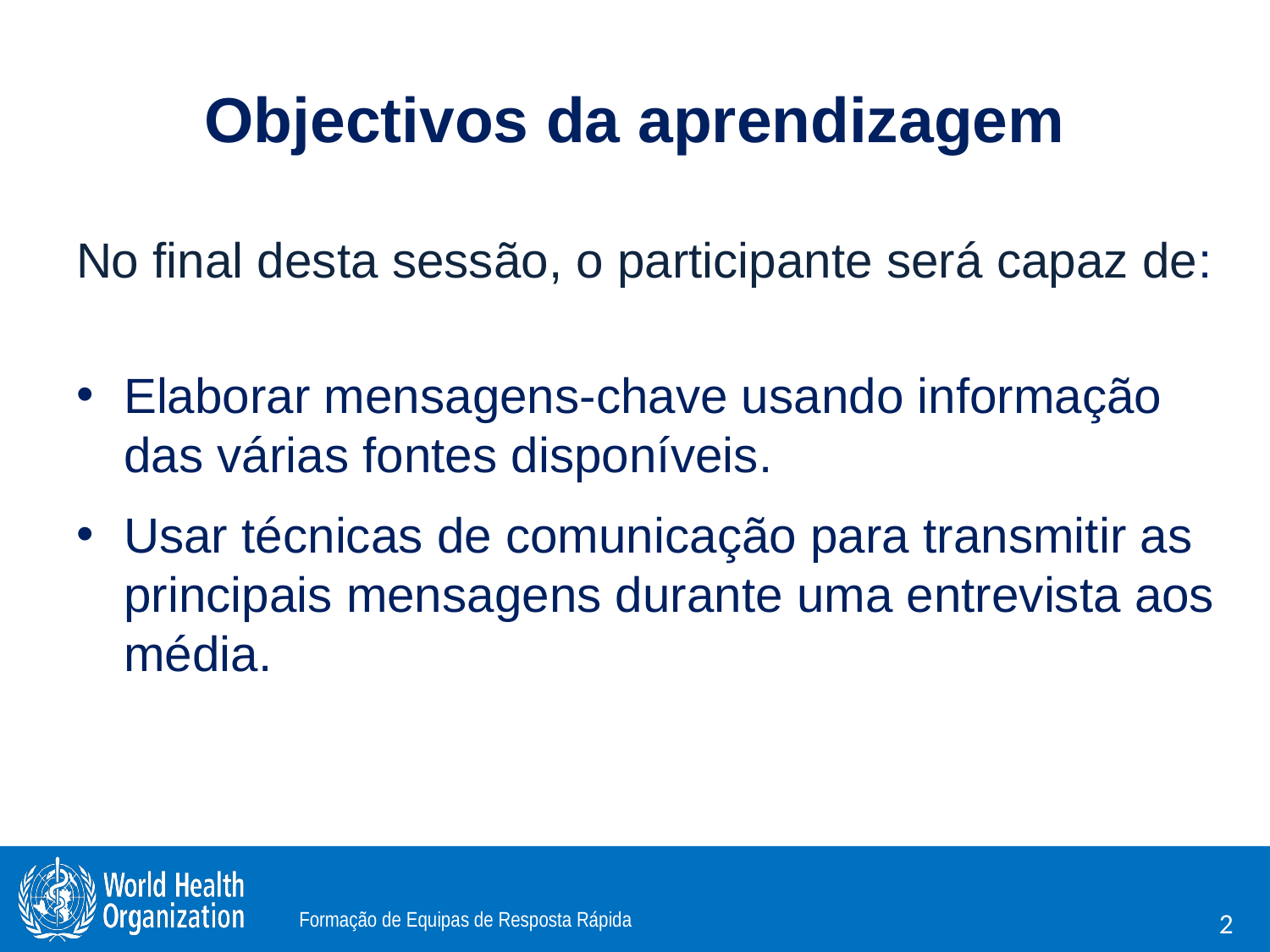

# Objectivos da aprendizagem
No final desta sessão, o participante será capaz de:

Elaborar mensagens-chave usando informação das várias fontes disponíveis.
Usar técnicas de comunicação para transmitir as principais mensagens durante uma entrevista aos média.